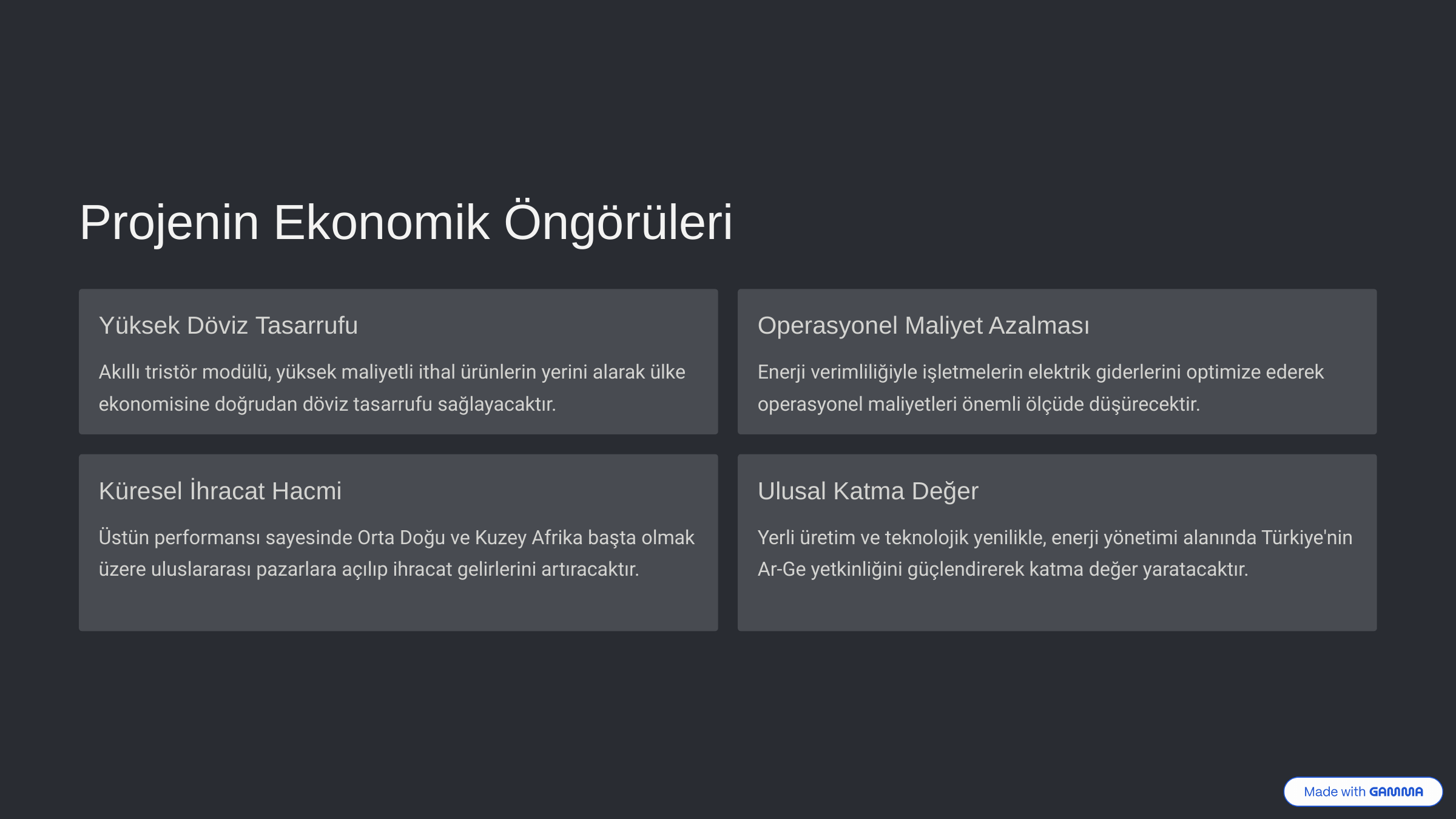

Projenin Ekonomik Öngörüleri

Yüksek Döviz Tasarrufu
Operasyonel Maliyet Azalması
Akıllı tristör modülü, yüksek maliyetli ithal ürünlerin yerini alarak ülke ekonomisine doğrudan döviz tasarrufu sağlayacaktır.
Enerji verimliliğiyle işletmelerin elektrik giderlerini optimize ederek operasyonel maliyetleri önemli ölçüde düşürecektir.

Küresel İhracat Hacmi
Ulusal Katma Değer
Üstün performansı sayesinde Orta Doğu ve Kuzey Afrika başta olmak üzere uluslararası pazarlara açılıp ihracat gelirlerini artıracaktır.
Yerli üretim ve teknolojik yenilikle, enerji yönetimi alanında Türkiye'nin Ar-Ge yetkinliğini güçlendirerek katma değer yaratacaktır.